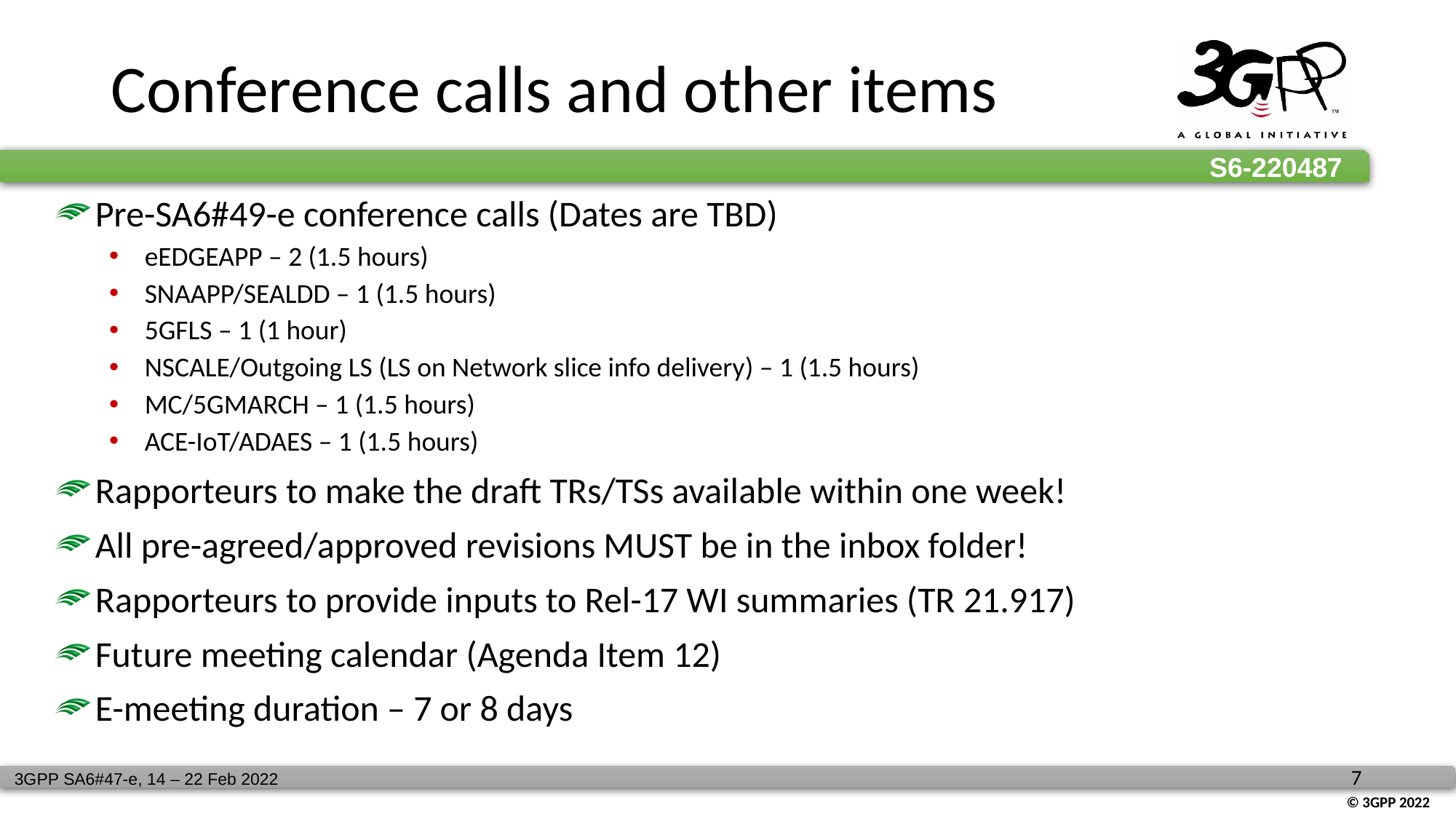

# Conference calls and other items
Pre-SA6#49-e conference calls (Dates are TBD)
eEDGEAPP – 2 (1.5 hours)
SNAAPP/SEALDD – 1 (1.5 hours)
5GFLS – 1 (1 hour)
NSCALE/Outgoing LS (LS on Network slice info delivery) – 1 (1.5 hours)
MC/5GMARCH – 1 (1.5 hours)
ACE-IoT/ADAES – 1 (1.5 hours)
Rapporteurs to make the draft TRs/TSs available within one week!
All pre-agreed/approved revisions MUST be in the inbox folder!
Rapporteurs to provide inputs to Rel-17 WI summaries (TR 21.917)
Future meeting calendar (Agenda Item 12)
E-meeting duration – 7 or 8 days